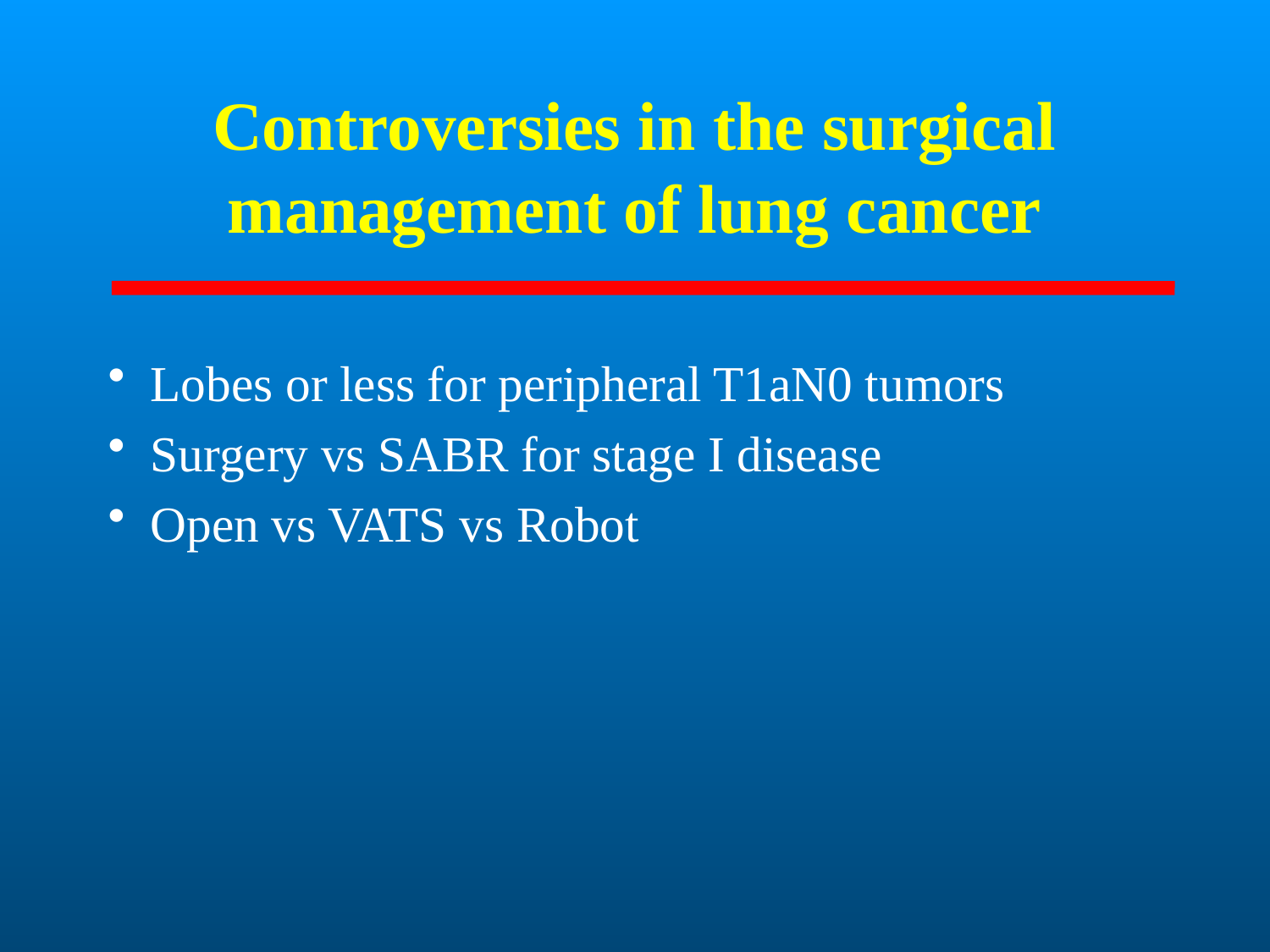

# Controversies in the surgical management of lung cancer

Lobes or less for peripheral T1aN0 tumors
Surgery vs SABR for stage I disease
Open vs VATS vs Robot